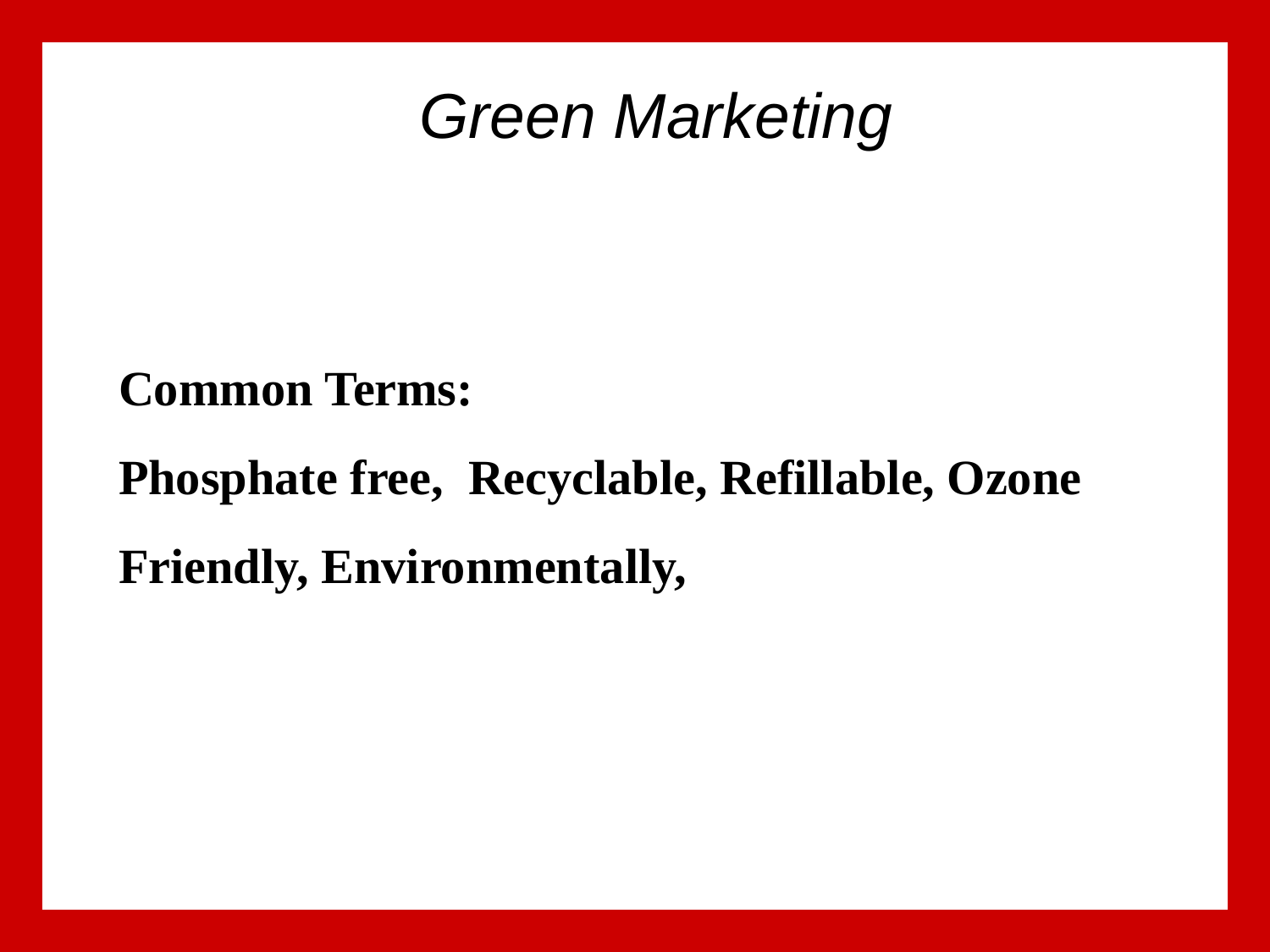

Green Marketing
# Common Terms: Phosphate free,  Recyclable, Refillable, Ozone Friendly, Environmentally,